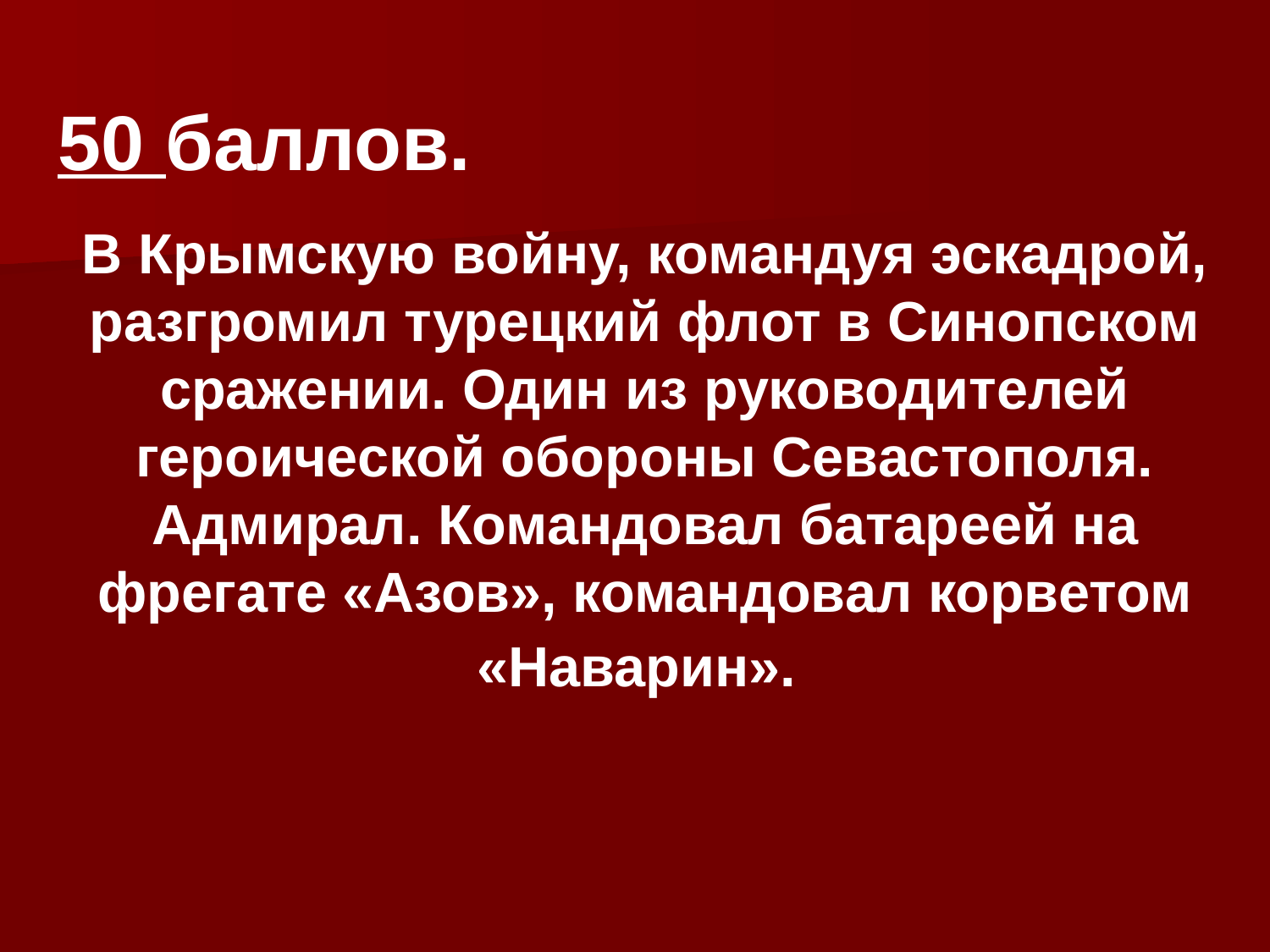

50 баллов.
В Крымскую войну, командуя эскадрой, разгромил турецкий флот в Синопском сражении. Один из руководителей героической обороны Севастополя. Адмирал. Командовал батареей на фрегате «Азов», командовал корветом «Наварин».